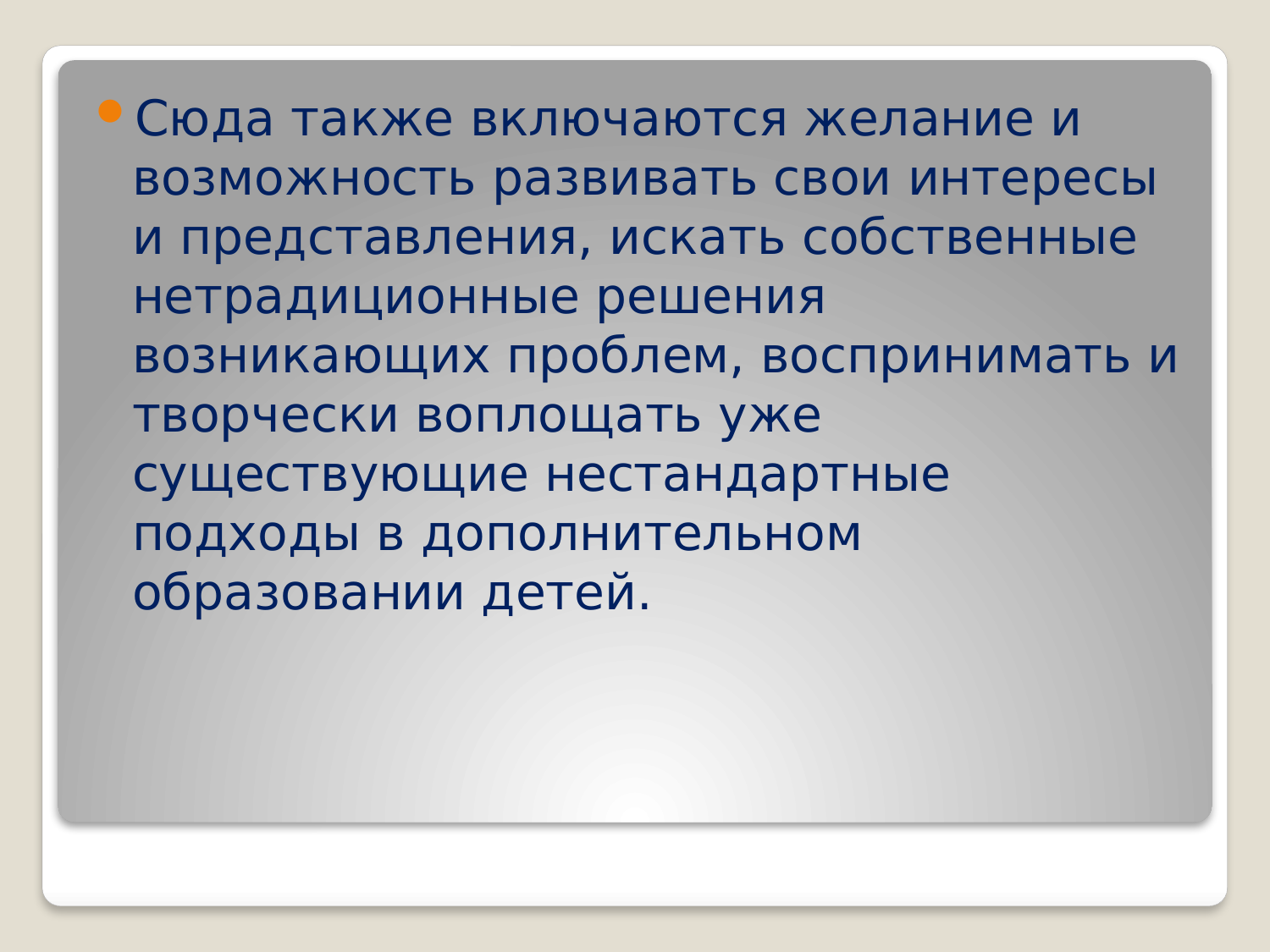

Сюда также включаются желание и возможность развивать свои интересы и представления, искать собственные нетрадиционные решения возникающих проблем, воспринимать и творчески воплощать уже существующие нестандартные подходы в дополнительном образовании детей.